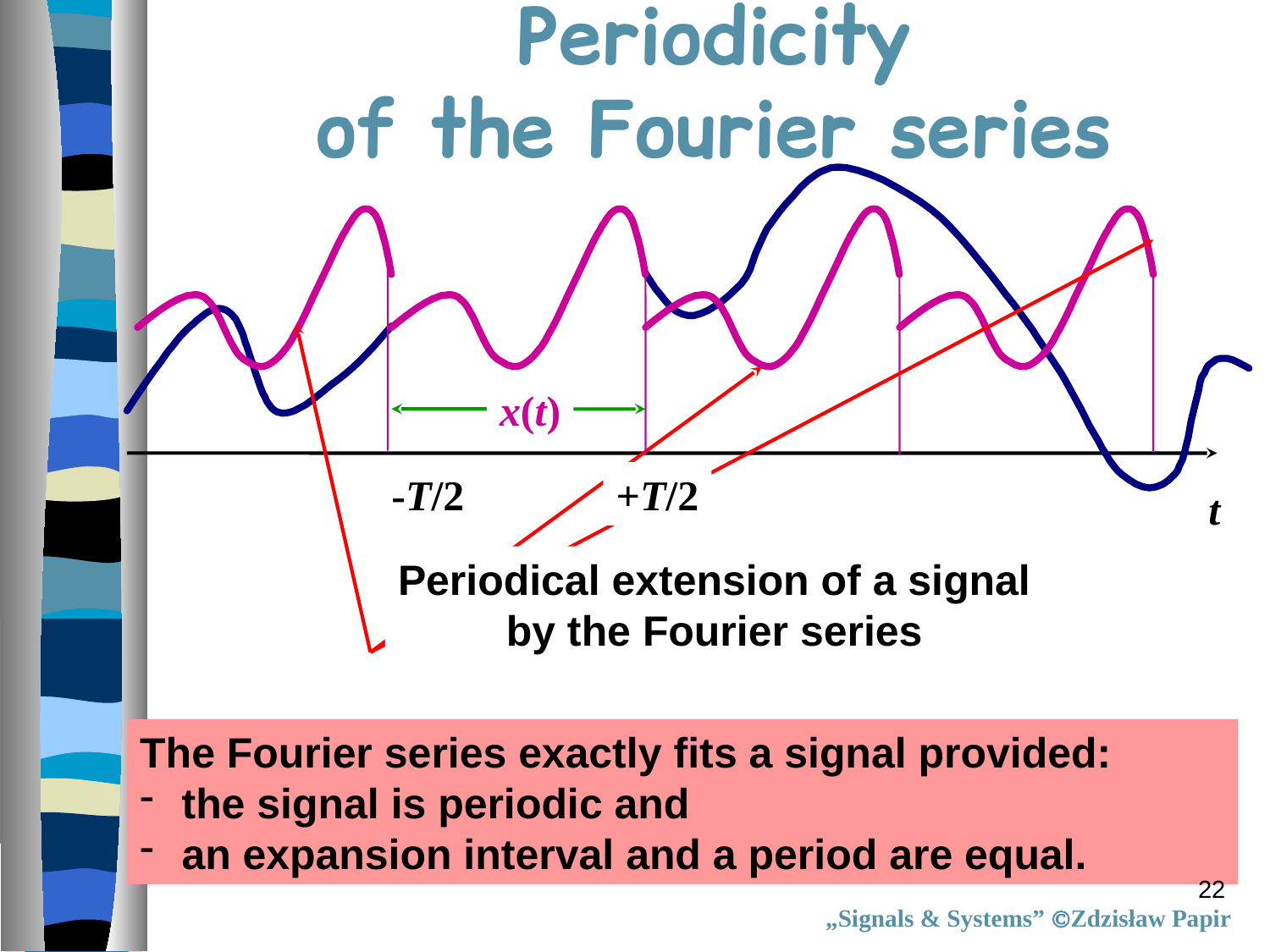

Periodicity
of the Fourier series

x(t)

-T/2
+T/2
t
Periodical extension of a signal
by the Fourier series
The Fourier series exactly fits a signal provided:
 the signal is periodic and
 an expansion interval and a period are equal.
22
„Signals & Systems” ©Zdzisław Papir